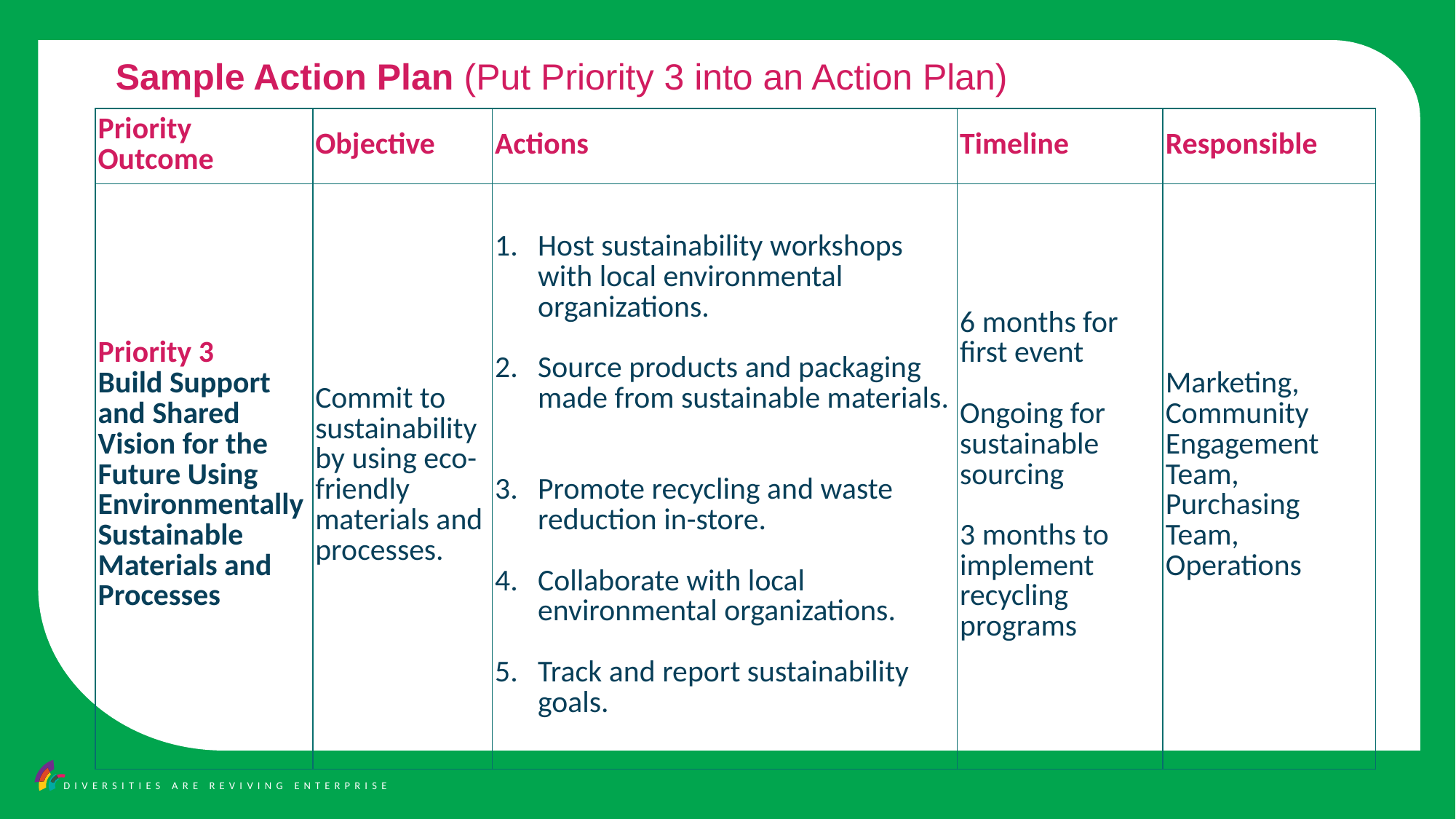

Sample Action Plan (Put Priority 3 into an Action Plan)
| Priority Outcome | Objective | Actions | Timeline | Responsible |
| --- | --- | --- | --- | --- |
| Priority 3 Build Support and Shared Vision for the Future Using Environmentally Sustainable Materials and Processes | Commit to sustainability by using eco-friendly materials and processes. | Host sustainability workshops with local environmental organizations. Source products and packaging made from sustainable materials. Promote recycling and waste reduction in-store. Collaborate with local environmental organizations. Track and report sustainability goals. | 6 months for first event Ongoing for sustainable sourcing 3 months to implement recycling programs | Marketing, Community Engagement Team, Purchasing Team, Operations |
Action Plan